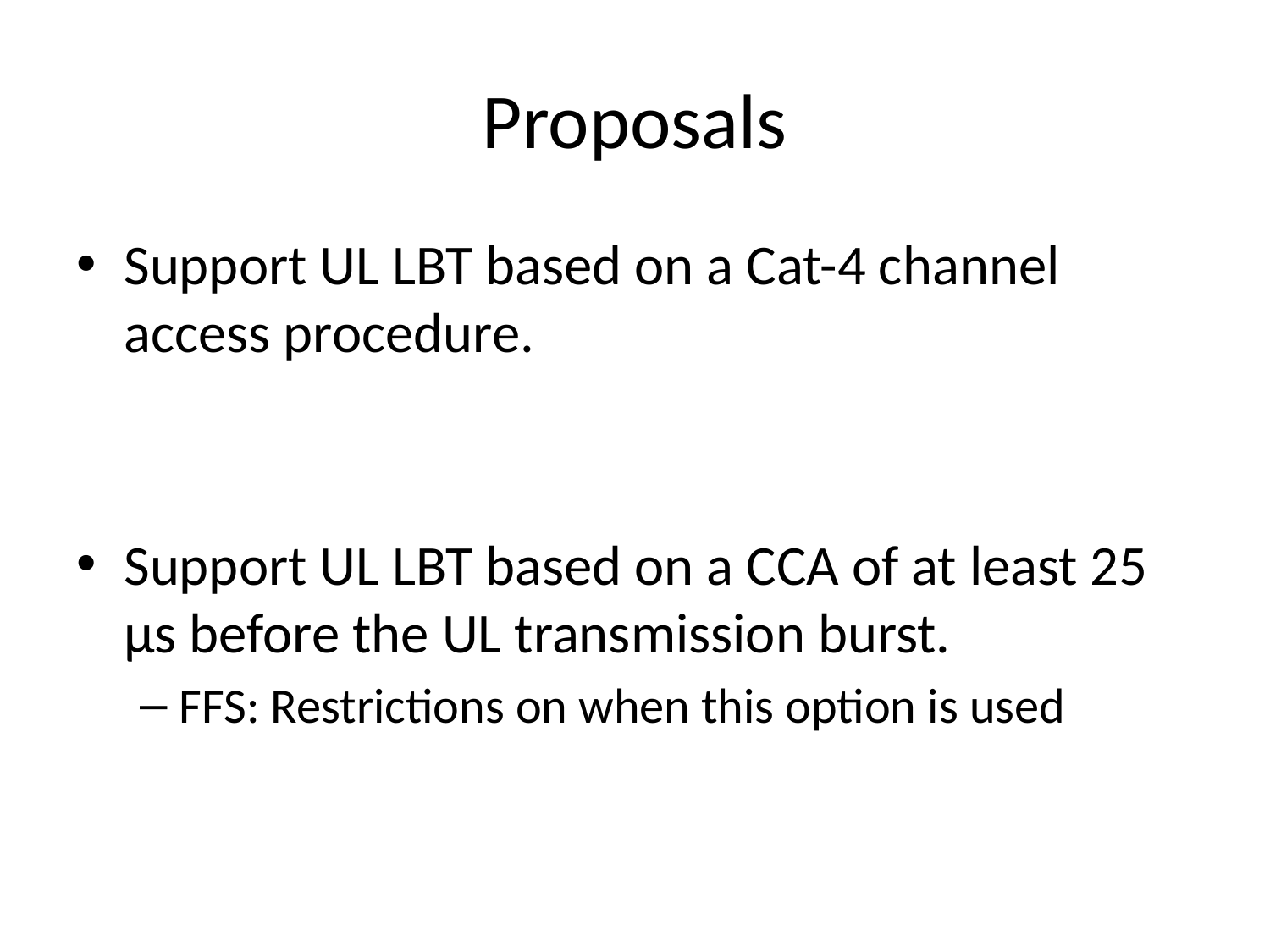

# Proposals
Support UL LBT based on a Cat-4 channel access procedure.

Support UL LBT based on a CCA of at least 25 µs before the UL transmission burst.
FFS: Restrictions on when this option is used